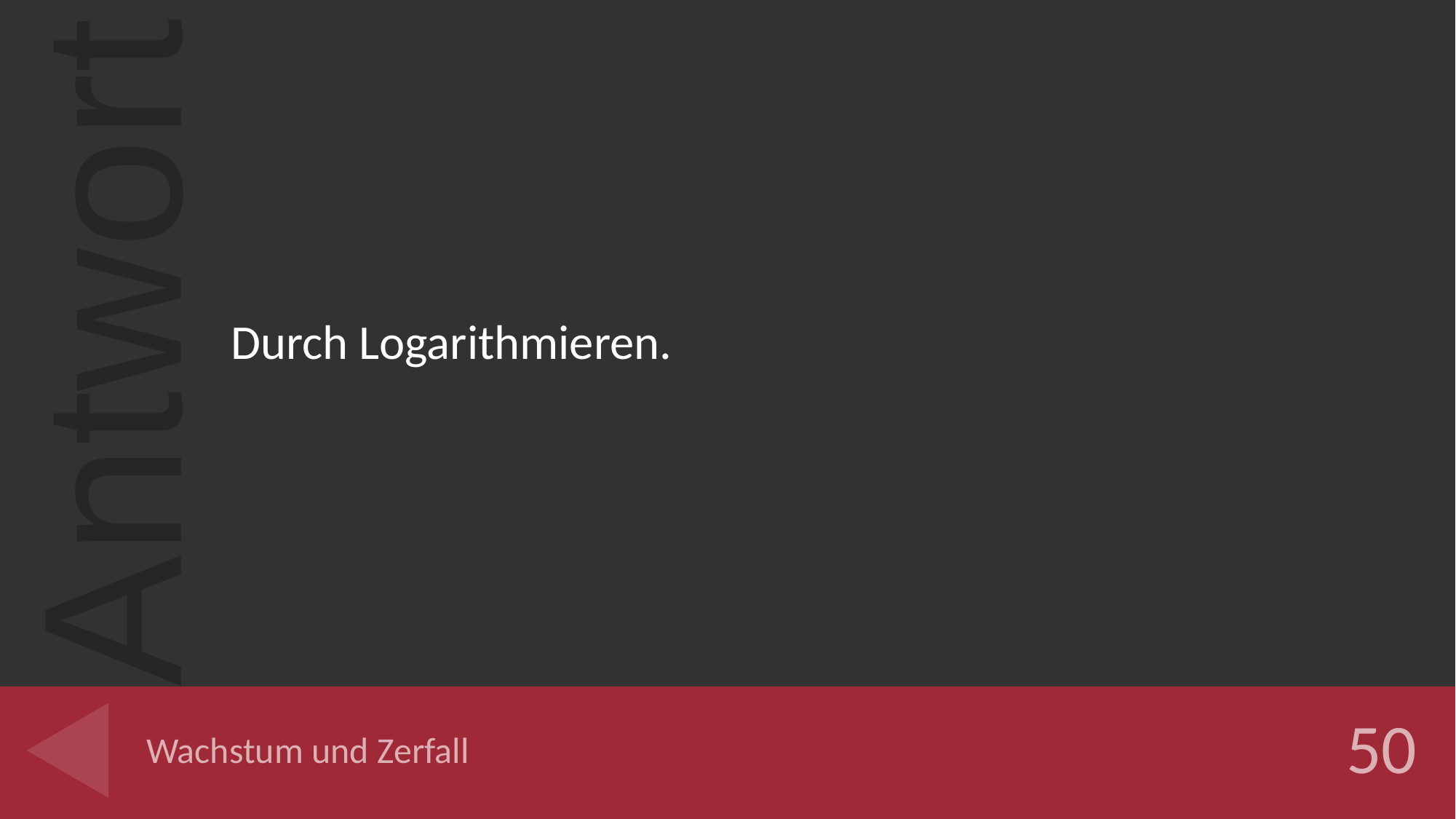

Durch Logarithmieren.
# Wachstum und Zerfall
50